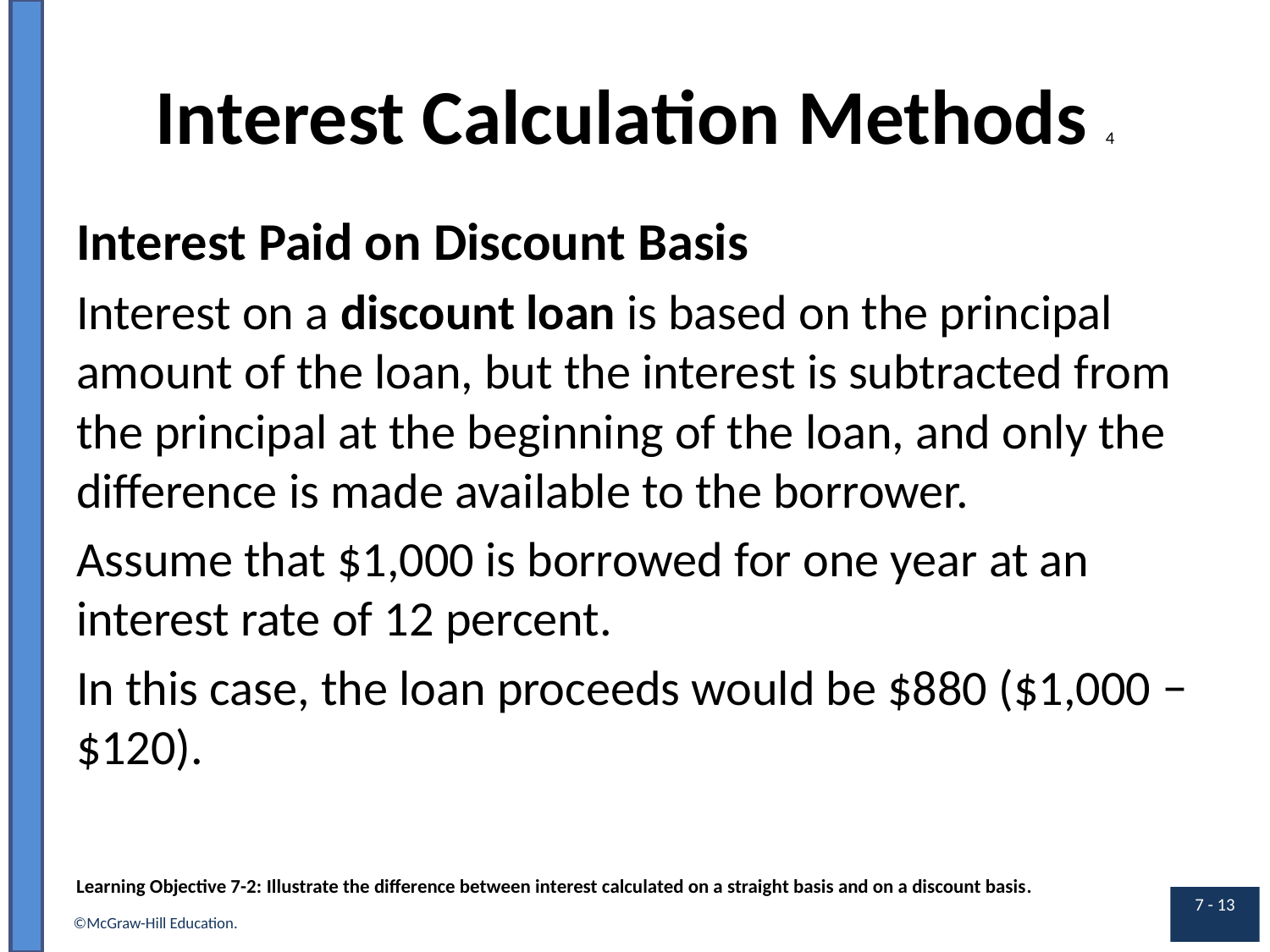

# Interest Calculation Methods 4
Interest Paid on Discount Basis
Interest on a discount loan is based on the principal amount of the loan, but the interest is subtracted from the principal at the beginning of the loan, and only the difference is made available to the borrower.
Assume that $1,000 is borrowed for one year at an interest rate of 12 percent.
In this case, the loan proceeds would be $880 ($1,000 − $120).
Learning Objective 7-2: Illustrate the difference between interest calculated on a straight basis and on a discount basis.